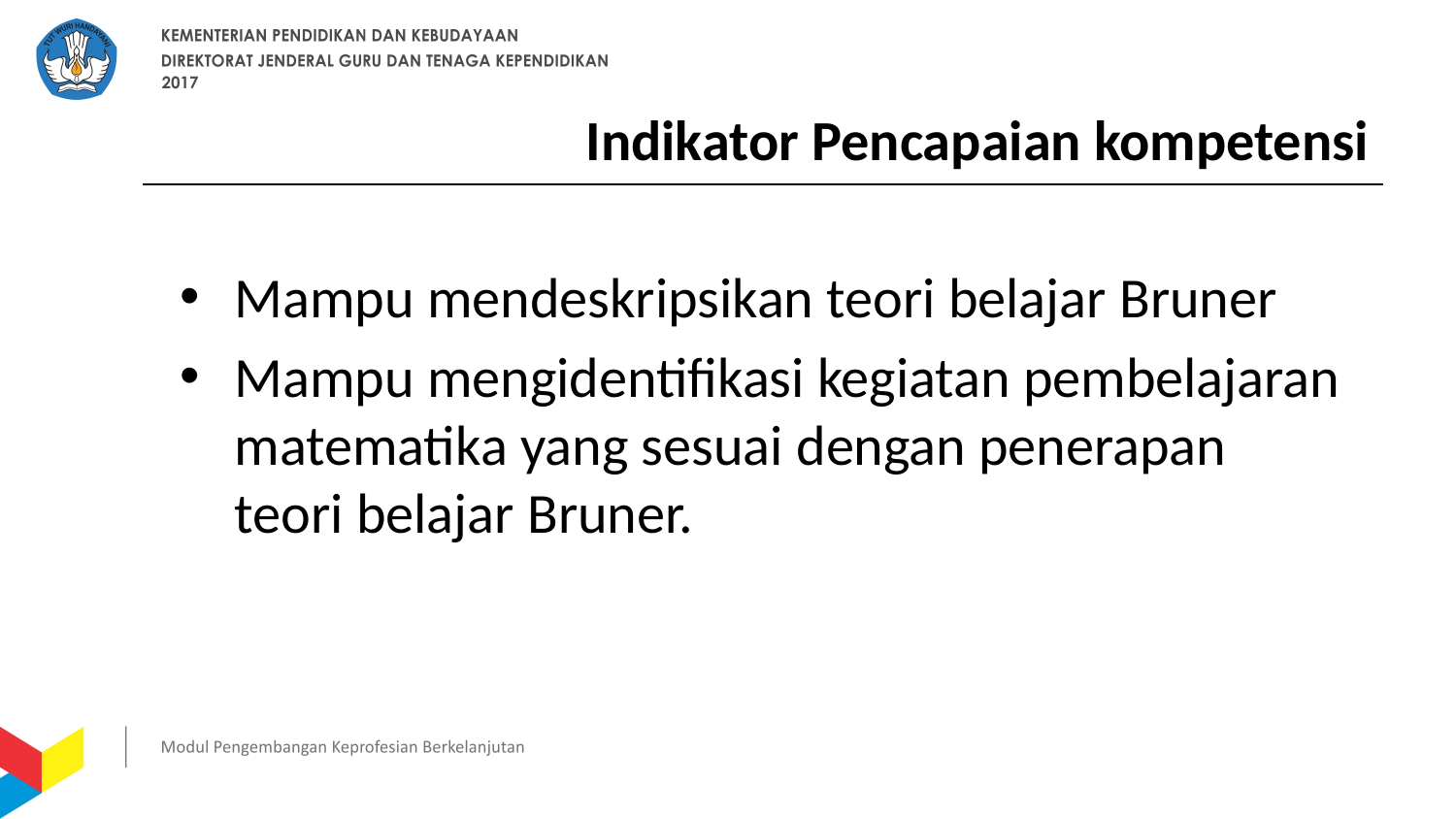

# Indikator Pencapaian kompetensi
Mampu mendeskripsikan teori belajar Bruner
Mampu mengidentifikasi kegiatan pembelajaran matematika yang sesuai dengan penerapan teori belajar Bruner.